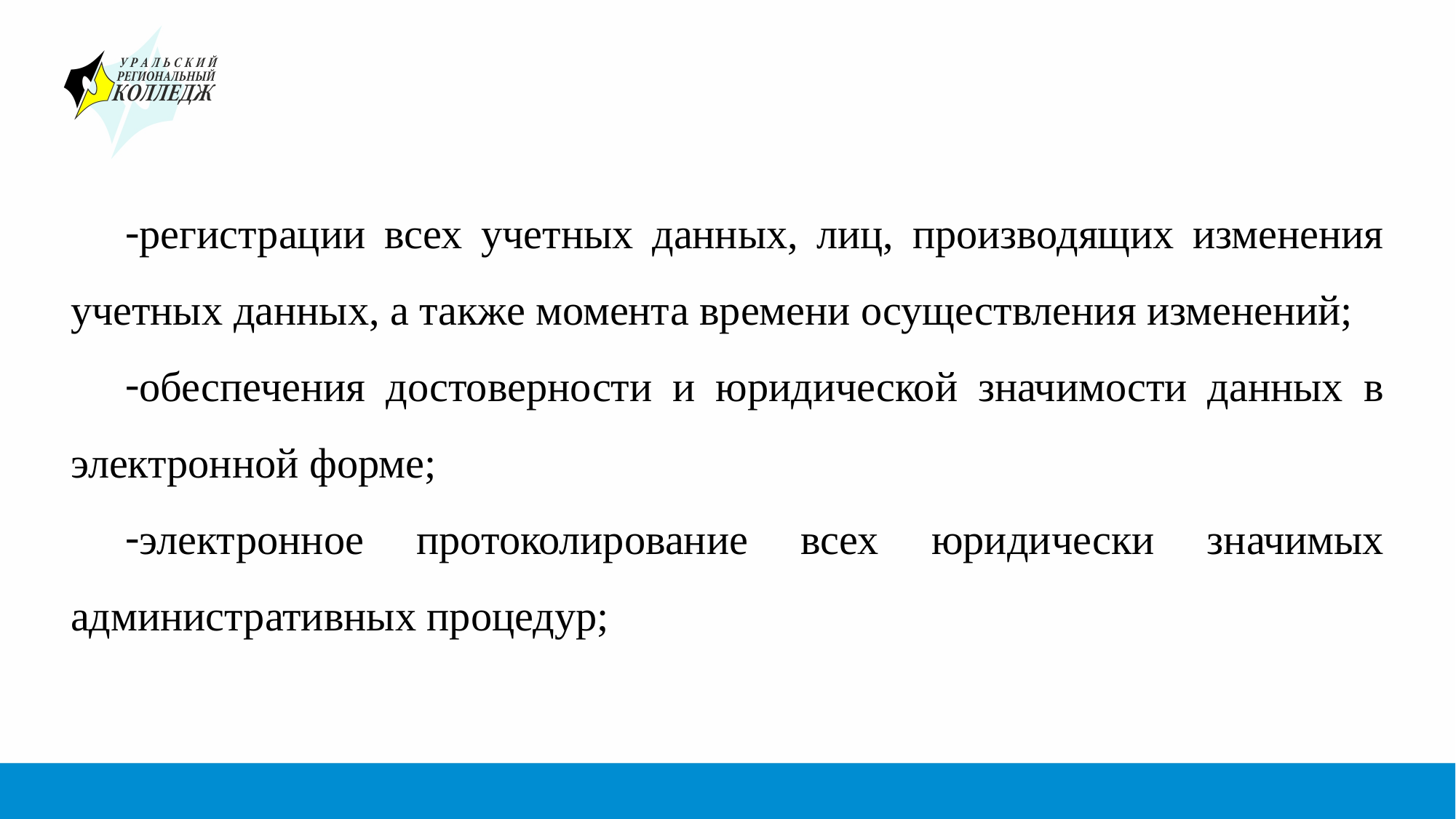

#
регистрации всех учетных данных, лиц, производящих изменения учетных данных, а также момента времени осуществления изменений;
обеспечения достоверности и юридической значимости данных в электронной форме;
электронное протоколирование всех юридически значимых административных процедур;